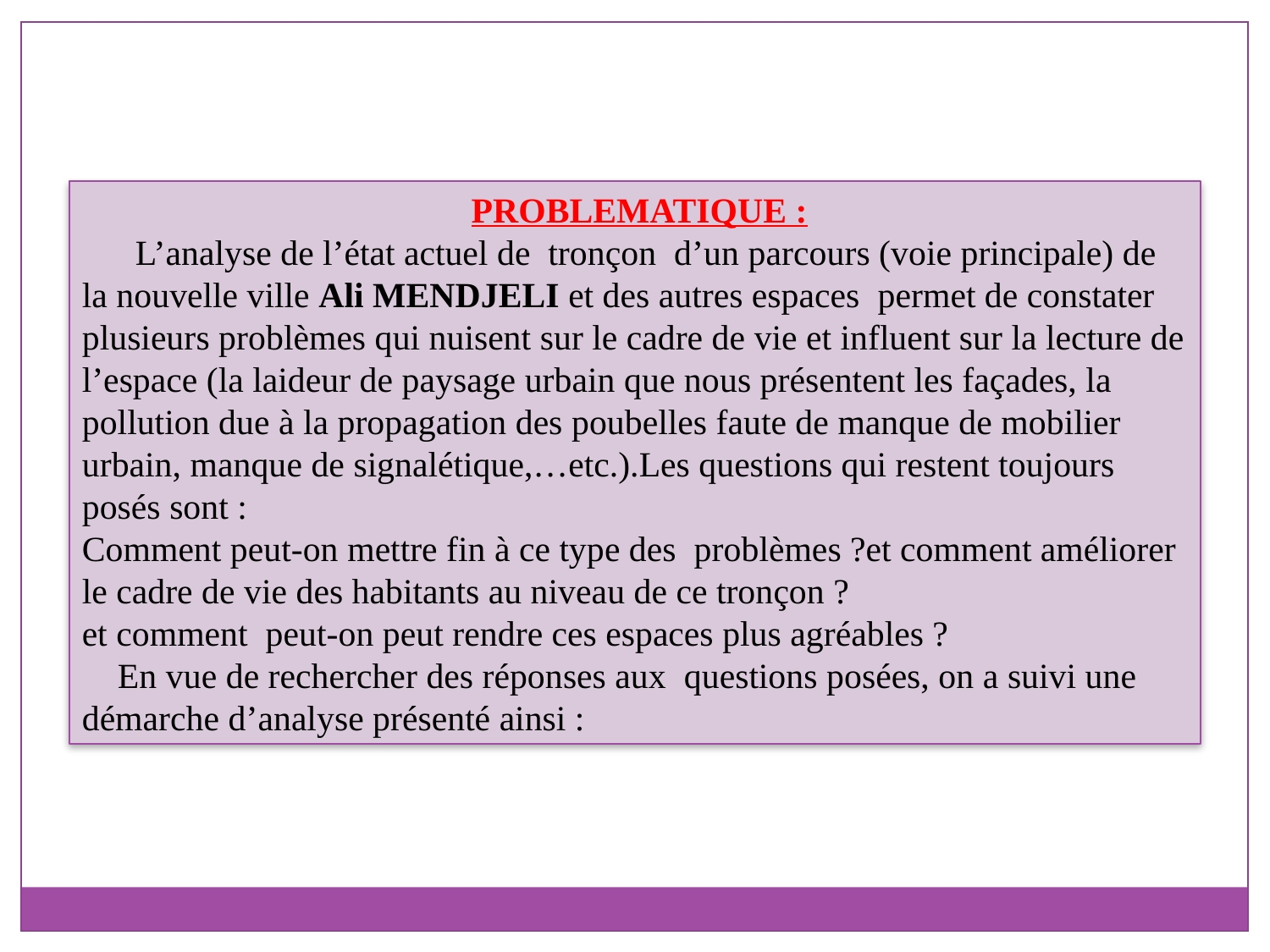

PROBLEMATIQUE :
      L’analyse de l’état actuel de  tronçon  d’un parcours (voie principale) de la nouvelle ville Ali MENDJELI et des autres espaces  permet de constater plusieurs problèmes qui nuisent sur le cadre de vie et influent sur la lecture de l’espace (la laideur de paysage urbain que nous présentent les façades, la pollution due à la propagation des poubelles faute de manque de mobilier urbain, manque de signalétique,…etc.).Les questions qui restent toujours posés sont :
Comment peut-on mettre fin à ce type des  problèmes ?et comment améliorer le cadre de vie des habitants au niveau de ce tronçon ?
et comment  peut-on peut rendre ces espaces plus agréables ?
    En vue de rechercher des réponses aux  questions posées, on a suivi une démarche d’analyse présenté ainsi :